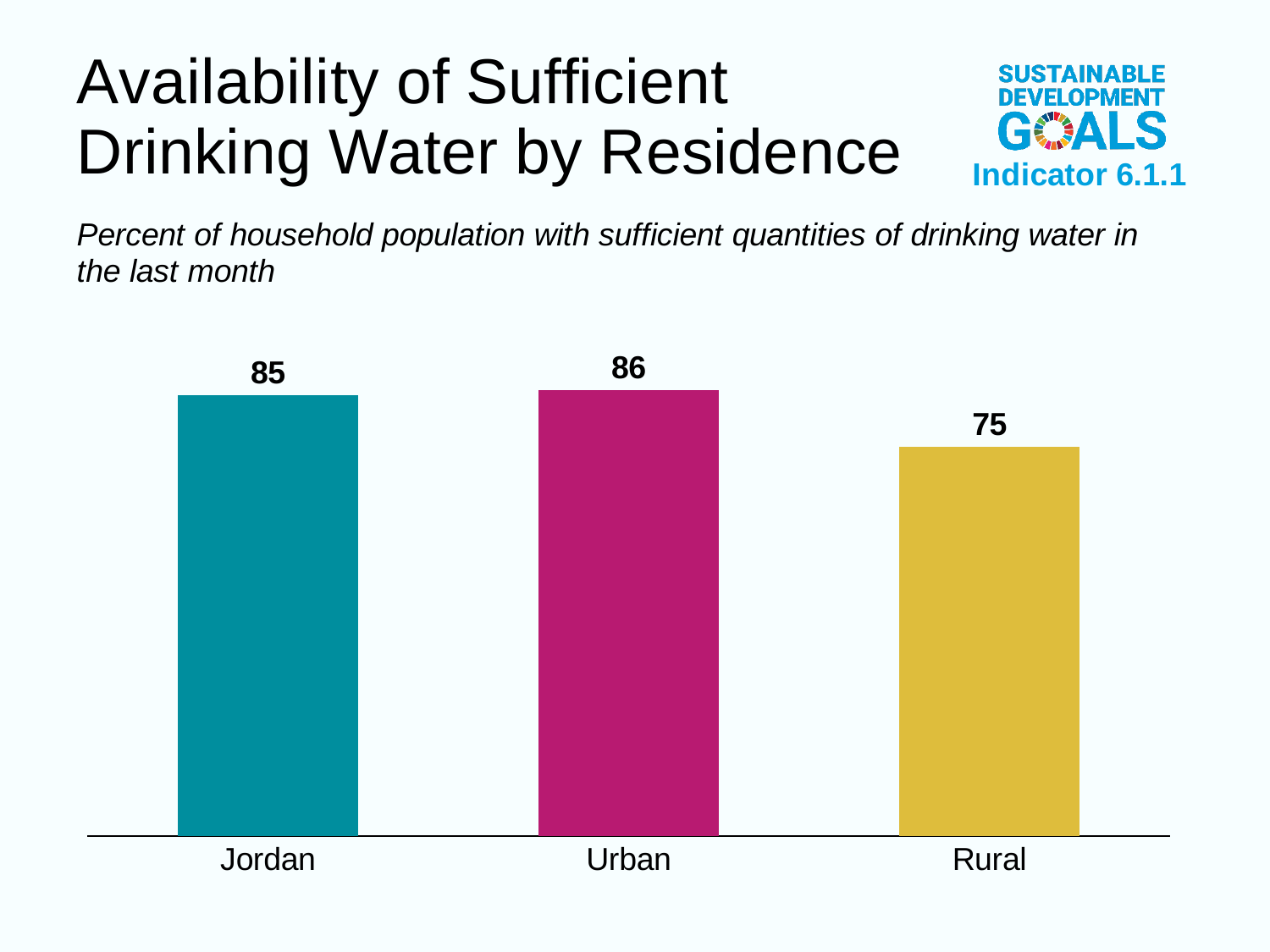

### Chart

| Category | Column1 |
|---|---|
| Jordan | 85.0 |
| Urban | 86.0 |
| Rural | 75.0 |